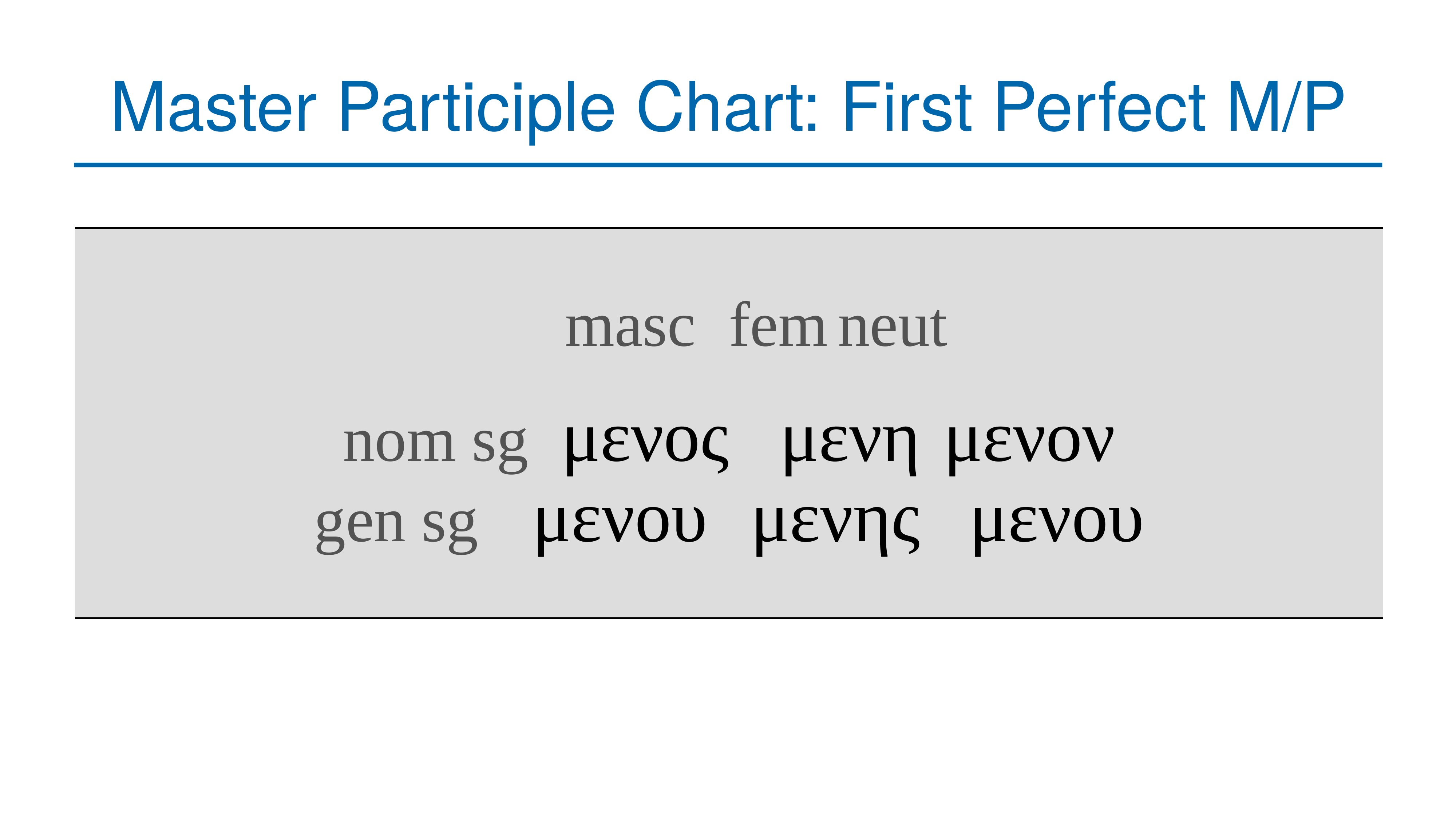

# Master Participle Chart: First Perfect M/P
| masc fem neut nom sg μενος μενη μενον gen sg μενου μενης μενου |
| --- |